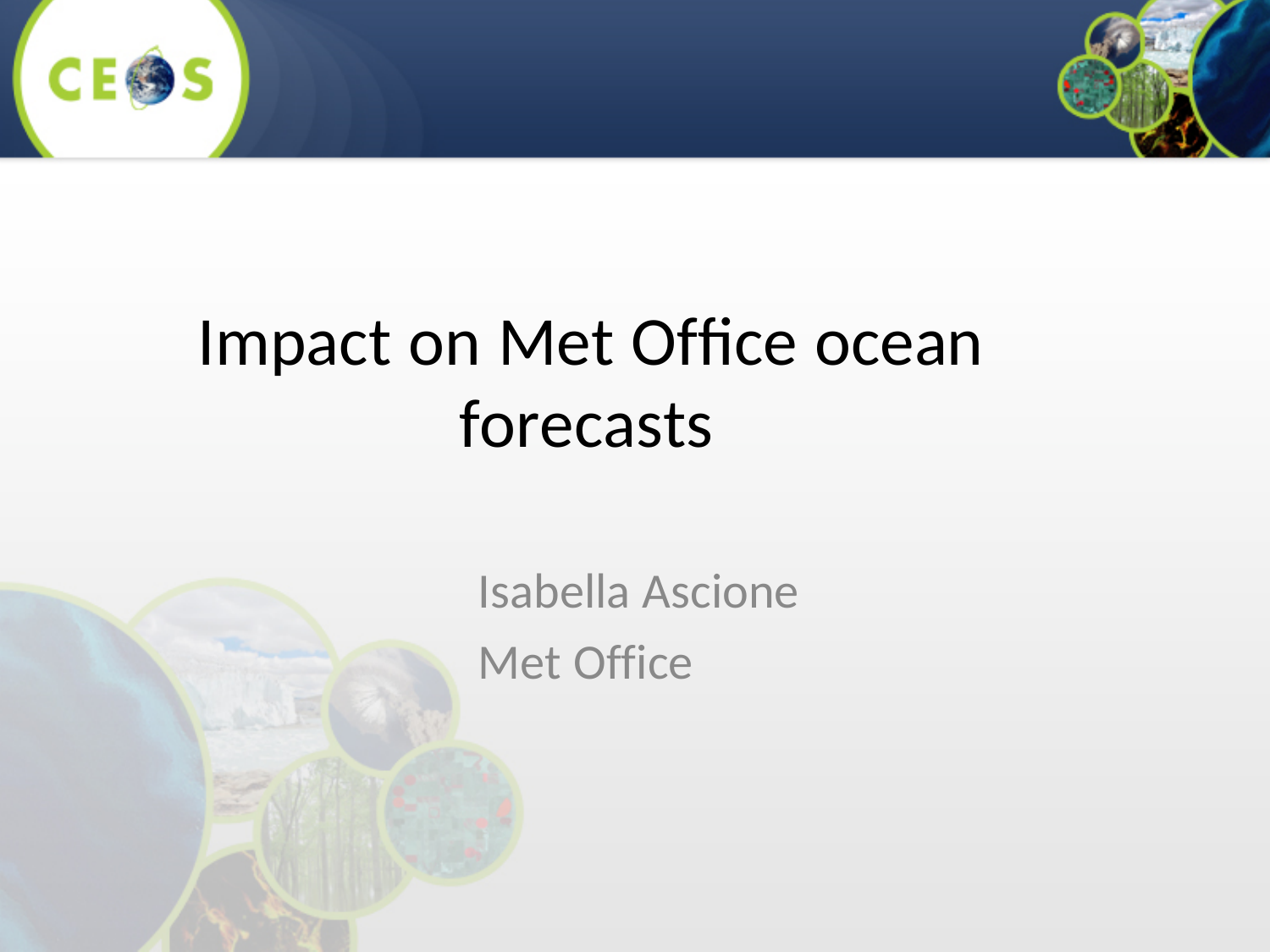

# Impact on Met Office ocean forecasts
Isabella Ascione
Met Office